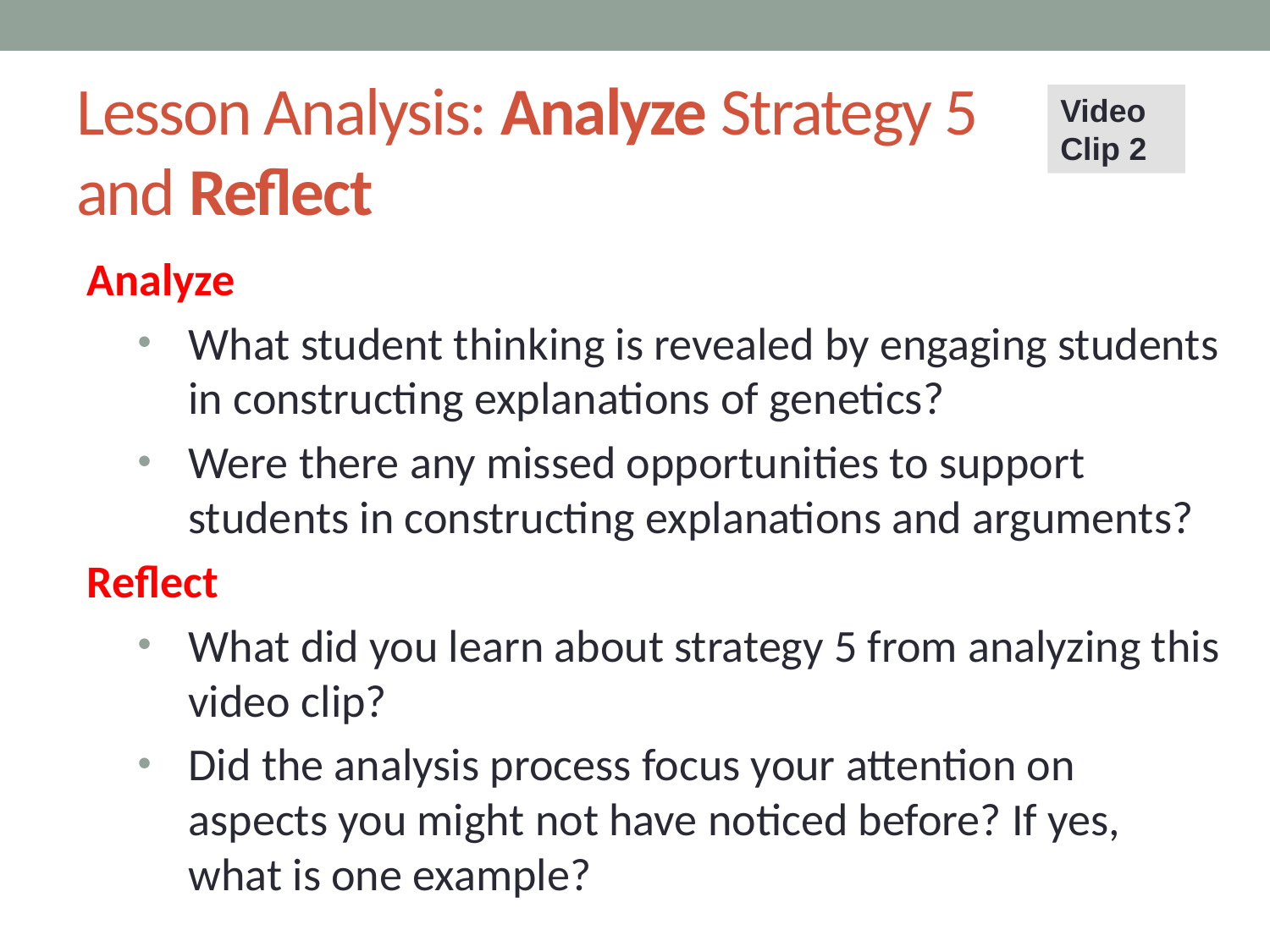

# Lesson Analysis: Analyze Strategy 5 and Reflect
Video Clip 2
Analyze
What student thinking is revealed by engaging students in constructing explanations of genetics?
Were there any missed opportunities to support students in constructing explanations and arguments?
Reflect
What did you learn about strategy 5 from analyzing this video clip?
Did the analysis process focus your attention on aspects you might not have noticed before? If yes, what is one example?